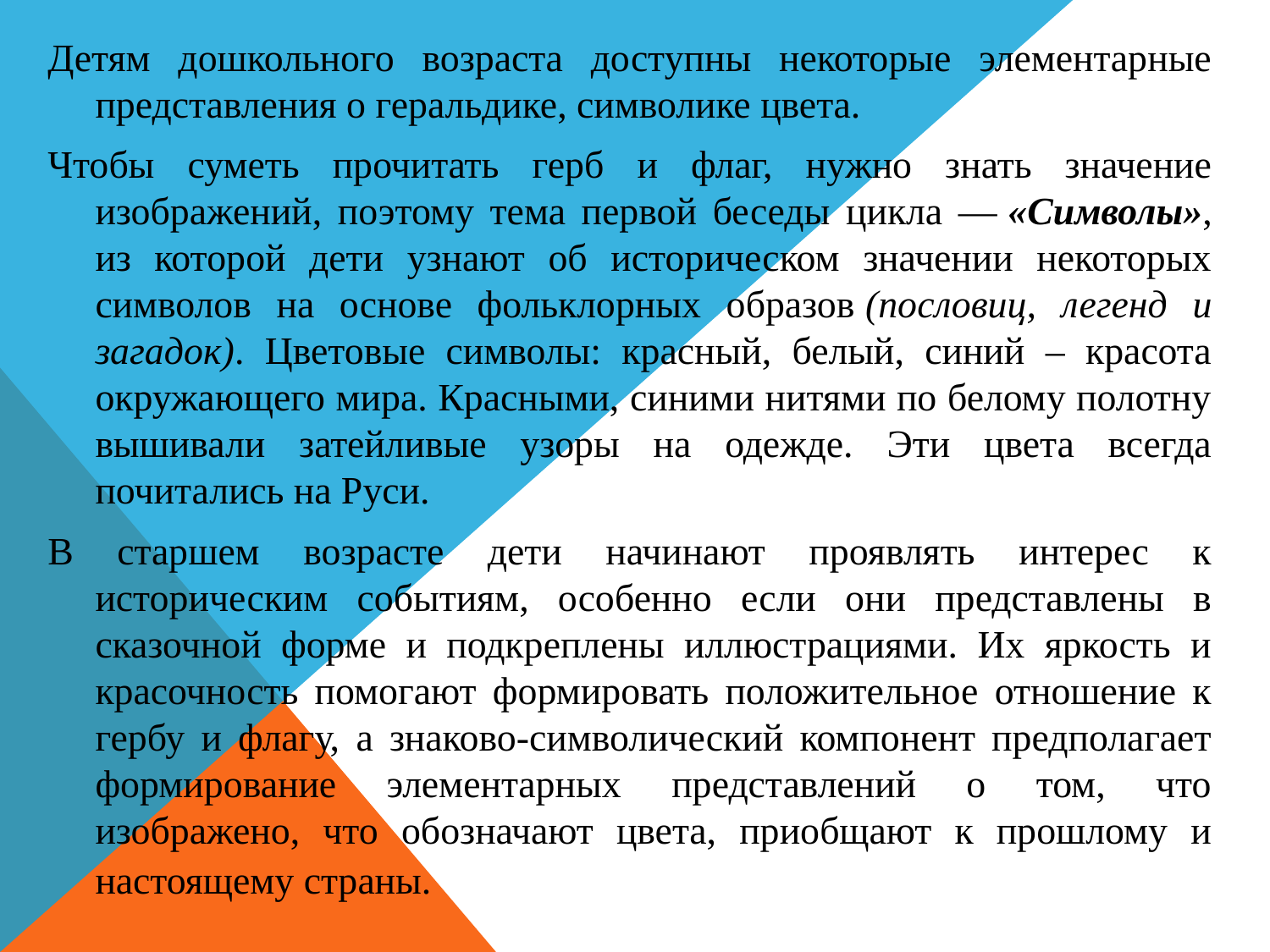

Детям дошкольного возраста доступны некоторые элементарные представления о геральдике, символике цвета.
Чтобы суметь прочитать герб и флаг, нужно знать значение изображений, поэтому тема первой беседы цикла — «Символы», из которой дети узнают об историческом значении некоторых символов на основе фольклорных образов (пословиц, легенд и загадок). Цветовые символы: красный, белый, синий – красота окружающего мира. Красными, синими нитями по белому полотну вышивали затейливые узоры на одежде. Эти цвета всегда почитались на Руси.
В старшем возрасте дети начинают проявлять интерес к историческим событиям, особенно если они представлены в сказочной форме и подкреплены иллюстрациями. Их яркость и красочность помогают формировать положительное отношение к гербу и флагу, а знаково-символический компонент предполагает формирование элементарных представлений о том, что изображено, что обозначают цвета, приобщают к прошлому и настоящему страны.